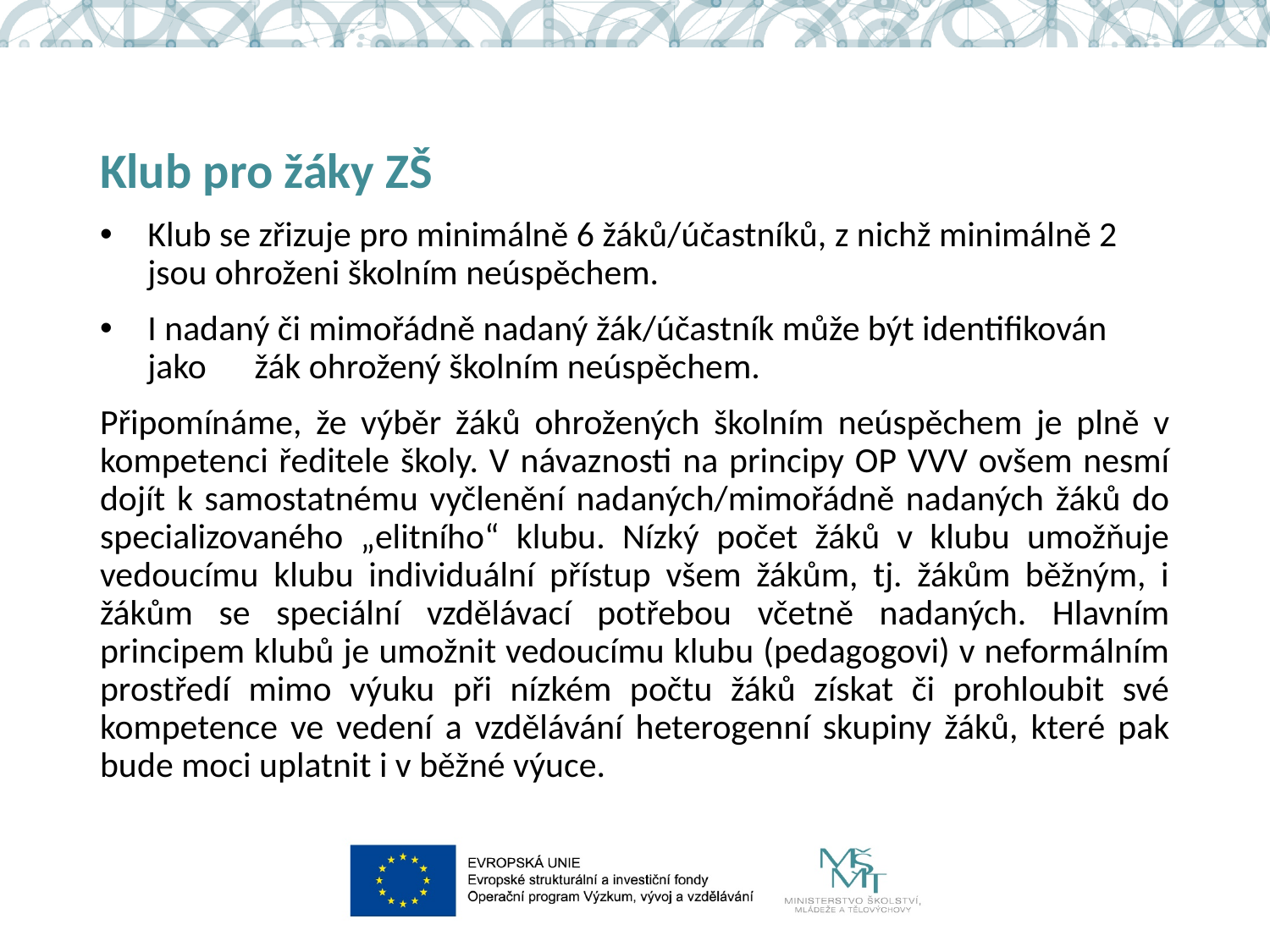

# Klub pro žáky ZŠ
Klub se zřizuje pro minimálně 6 žáků/účastníků, z nichž minimálně 2 jsou ohroženi školním neúspěchem.
I nadaný či mimořádně nadaný žák/účastník může být identifikován jako      žák ohrožený školním neúspěchem.
Připomínáme, že výběr žáků ohrožených školním neúspěchem je plně v kompetenci ředitele školy. V návaznosti na principy OP VVV ovšem nesmí dojít k samostatnému vyčlenění nadaných/mimořádně nadaných žáků do specializovaného „elitního“ klubu. Nízký počet žáků v klubu umožňuje vedoucímu klubu individuální přístup všem žákům, tj. žákům běžným, i žákům se speciální vzdělávací potřebou včetně nadaných. Hlavním principem klubů je umožnit vedoucímu klubu (pedagogovi) v neformálním prostředí mimo výuku při nízkém počtu žáků získat či prohloubit své kompetence ve vedení a vzdělávání heterogenní skupiny žáků, které pak bude moci uplatnit i v běžné výuce.